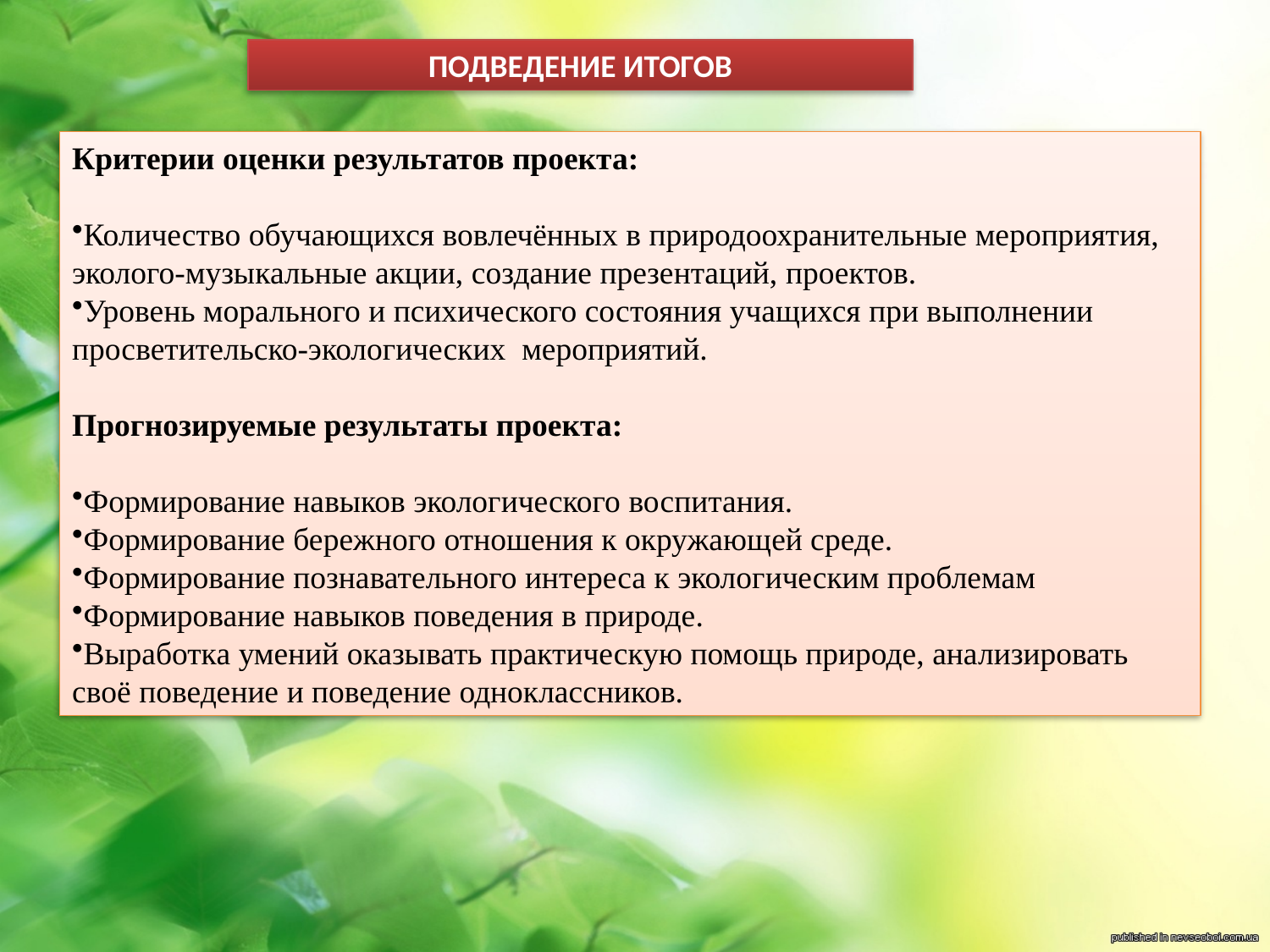

ПОДВЕДЕНИЕ ИТОГОВ
Критерии оценки результатов проекта:

Количество обучающихся вовлечённых в природоохранительные мероприятия, эколого-музыкальные акции, создание презентаций, проектов.
Уровень морального и психического состояния учащихся при выполнении просветительско-экологических  мероприятий.

Прогнозируемые результаты проекта:

Формирование навыков экологического воспитания.
Формирование бережного отношения к окружающей среде.
Формирование познавательного интереса к экологическим проблемам
Формирование навыков поведения в природе.
Выработка умений оказывать практическую помощь природе, анализировать своё поведение и поведение одноклассников.